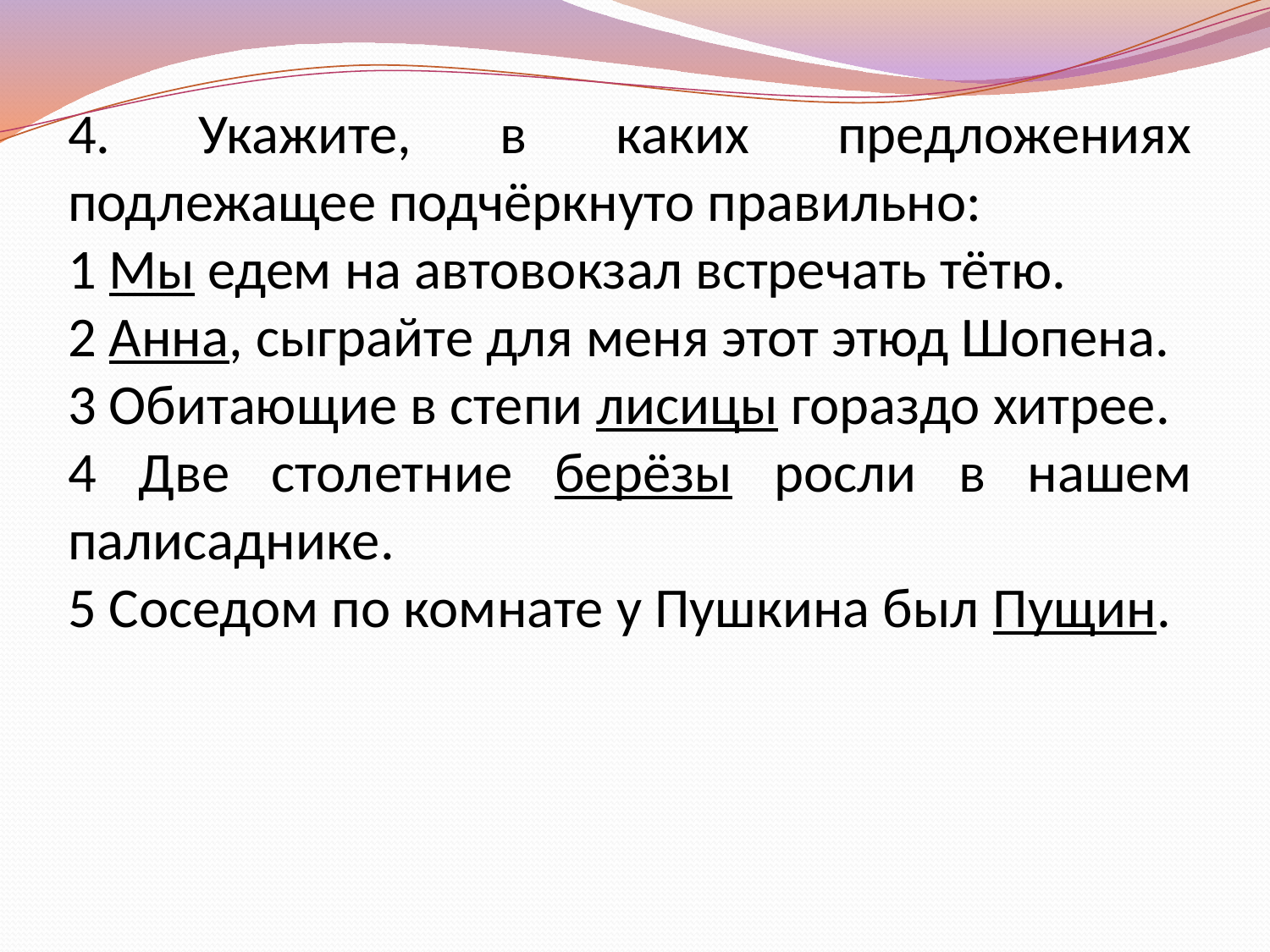

4. Укажите, в каких предложениях подлежащее подчёркнуто правильно:
1 Мы едем на автовокзал встречать тётю.
2 Анна, сыграйте для меня этот этюд Шопена.
3 Обитающие в степи лисицы гораздо хитрее.
4 Две столетние берёзы росли в нашем палисаднике.
5 Соседом по комнате у Пушкина был Пущин.